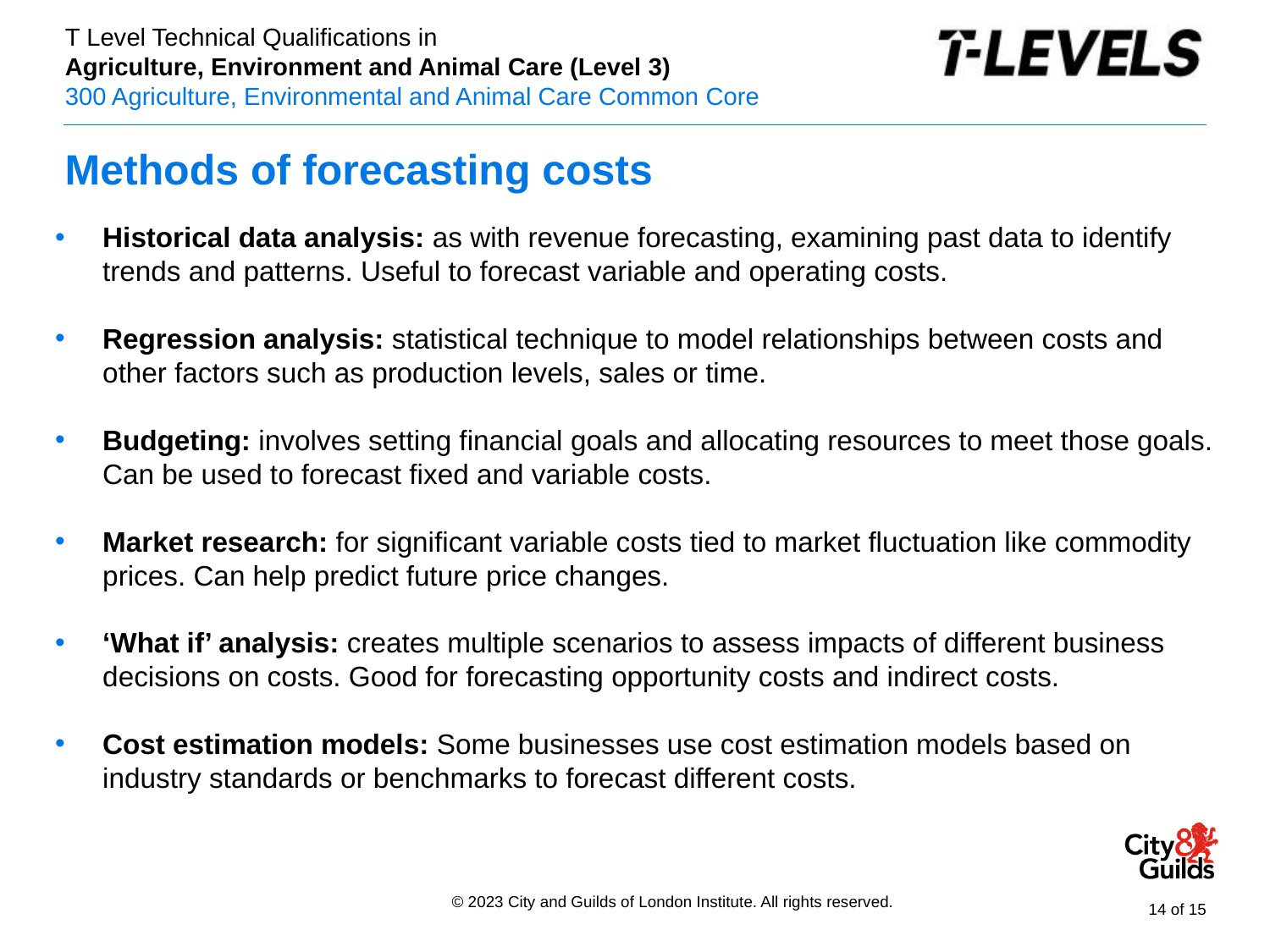

# Methods of forecasting costs
Historical data analysis: as with revenue forecasting, examining past data to identify trends and patterns. Useful to forecast variable and operating costs.

Regression analysis: statistical technique to model relationships between costs and other factors such as production levels, sales or time.

Budgeting: involves setting financial goals and allocating resources to meet those goals. Can be used to forecast fixed and variable costs.

Market research: for significant variable costs tied to market fluctuation like commodity prices. Can help predict future price changes.

‘What if’ analysis: creates multiple scenarios to assess impacts of different business decisions on costs. Good for forecasting opportunity costs and indirect costs.

Cost estimation models: Some businesses use cost estimation models based on industry standards or benchmarks to forecast different costs.